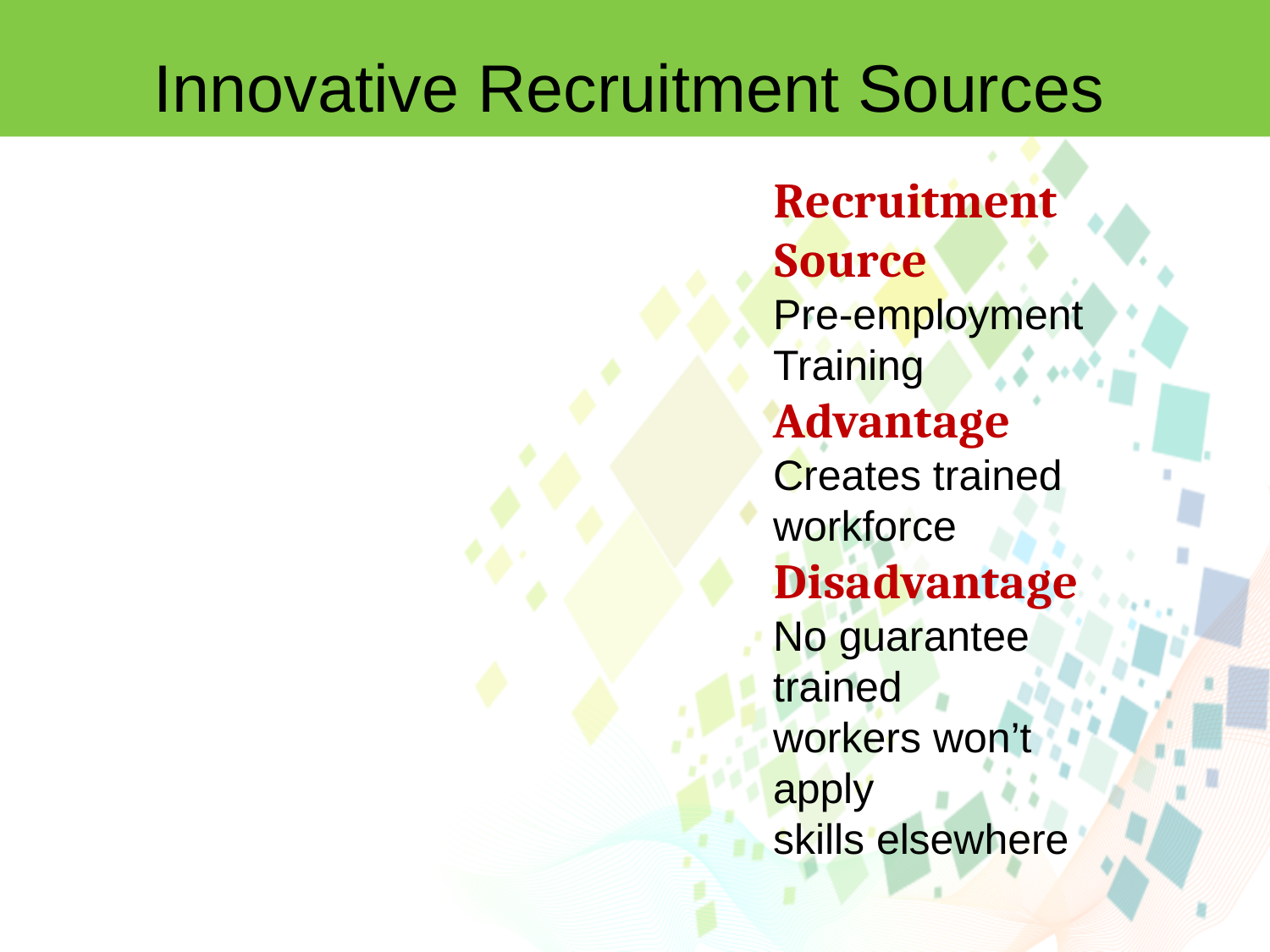

Innovative Recruitment Sources
Recruitment Source
Pre-employment Training Advantage
Creates trained workforce
Disadvantage
No guarantee trained
workers won’t apply
skills elsewhere